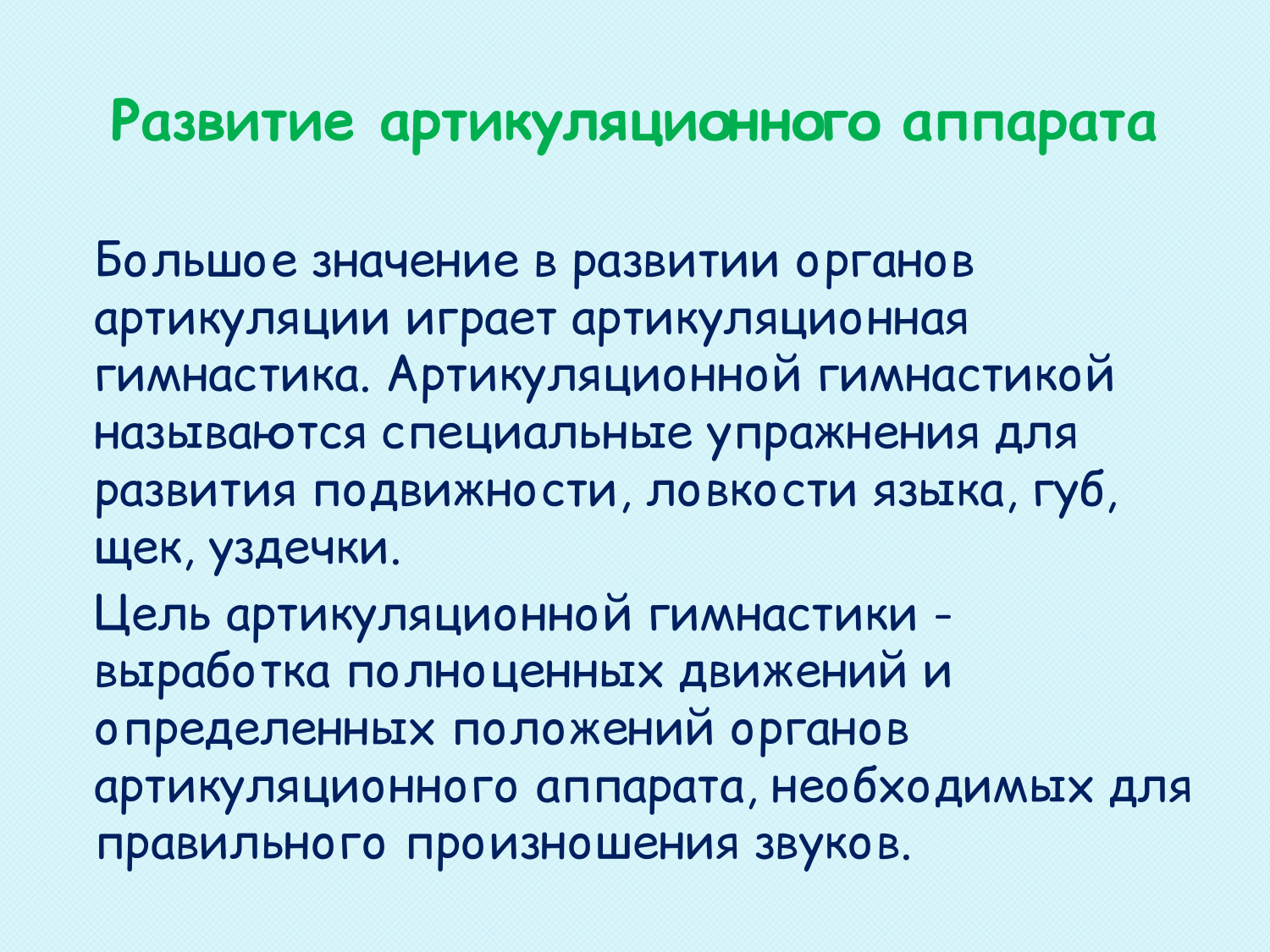

# Развитие артикуляционного аппарата
	Большое значение в развитии органов артикуляции играет артикуляционная гимнастика. Артикуляционной гимнастикой называются специальные упражнения для развития подвижности, ловкости языка, губ, щек, уздечки.
	Цель артикуляционной гимнастики - выработка полноценных движений и определенных положений органов артикуляционного аппарата, необходимых для правильного произношения звуков.